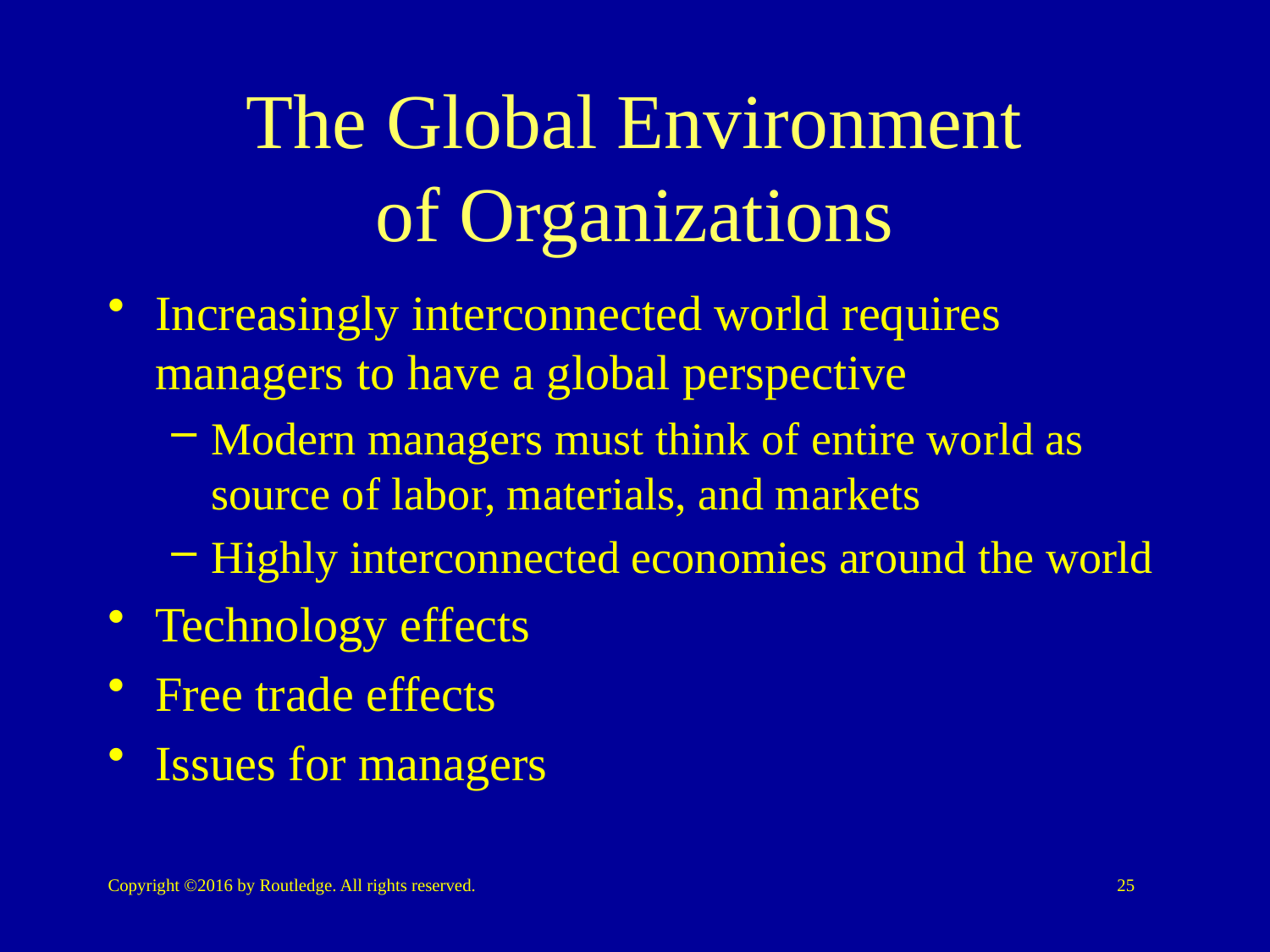

# The Global Environment of Organizations
Increasingly interconnected world requires managers to have a global perspective
Modern managers must think of entire world as source of labor, materials, and markets
Highly interconnected economies around the world
Technology effects
Free trade effects
Issues for managers
Copyright ©2016 by Routledge. All rights reserved.

25